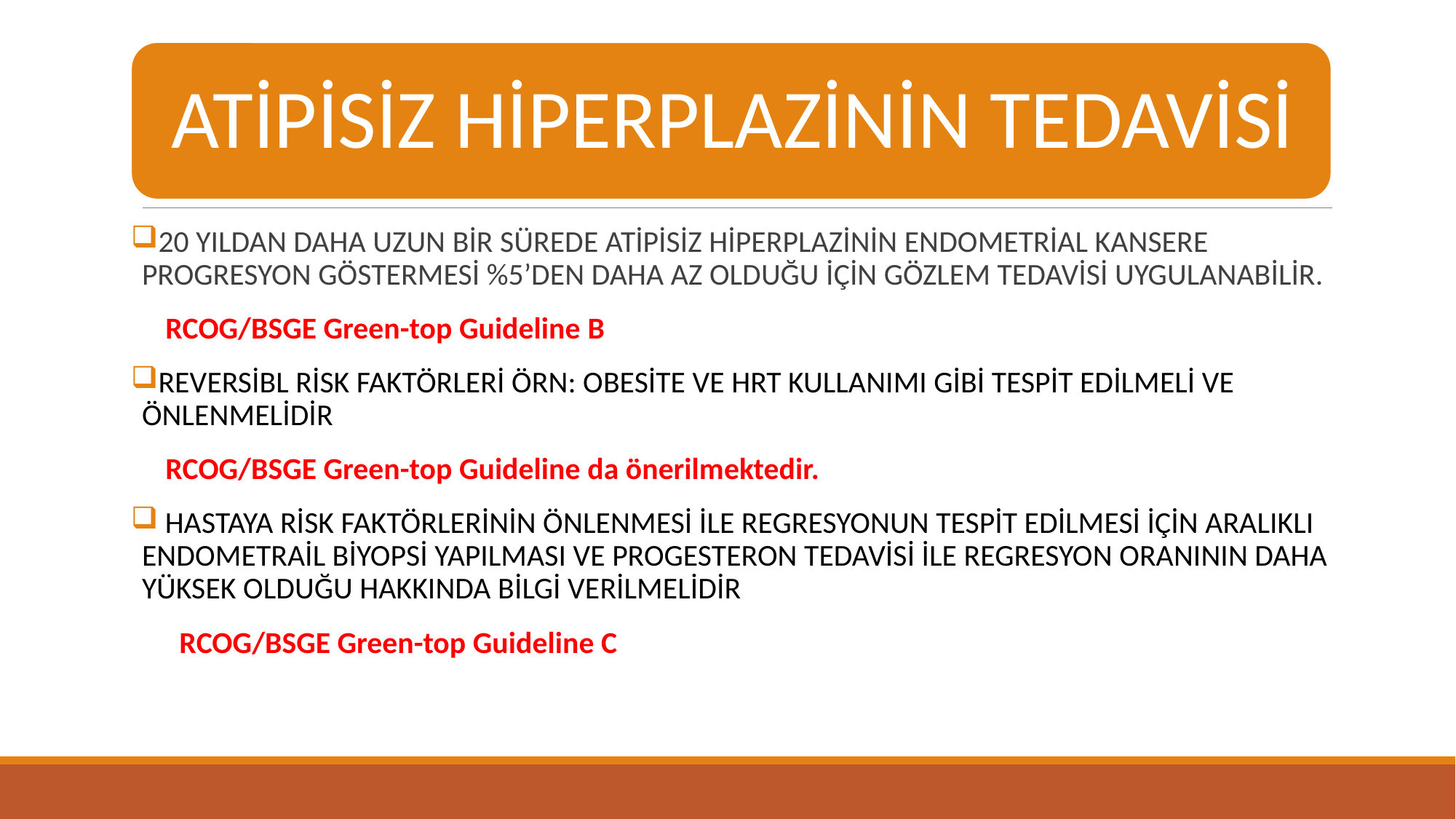

ATİPİSİZ HİPERPLAZİNİN TEDAVİSİ
20 YILDAN DAHA UZUN BİR SÜREDE ATİPİSİZ HİPERPLAZİNİN ENDOMETRİAL KANSERE PROGRESYON GÖSTERMESİ %5’DEN DAHA AZ OLDUĞU İÇİN GÖZLEM TEDAVİSİ UYGULANABİLİR.
     RCOG/BSGE Green-top Guideline B
REVERSİBL RİSK FAKTÖRLERİ ÖRN: OBESİTE VE HRT KULLANIMI GİBİ TESPİT EDİLMELİ VE ÖNLENMELİDİR
     RCOG/BSGE Green-top Guideline da önerilmektedir.
 HASTAYA RİSK FAKTÖRLERİNİN ÖNLENMESİ İLE REGRESYONUN TESPİT EDİLMESİ İÇİN ARALIKLI ENDOMETRAİL BİYOPSİ YAPILMASI VE PROGESTERON TEDAVİSİ İLE REGRESYON ORANININ DAHA YÜKSEK OLDUĞU HAKKINDA BİLGİ VERİLMELİDİR
       RCOG/BSGE Green-top Guideline C